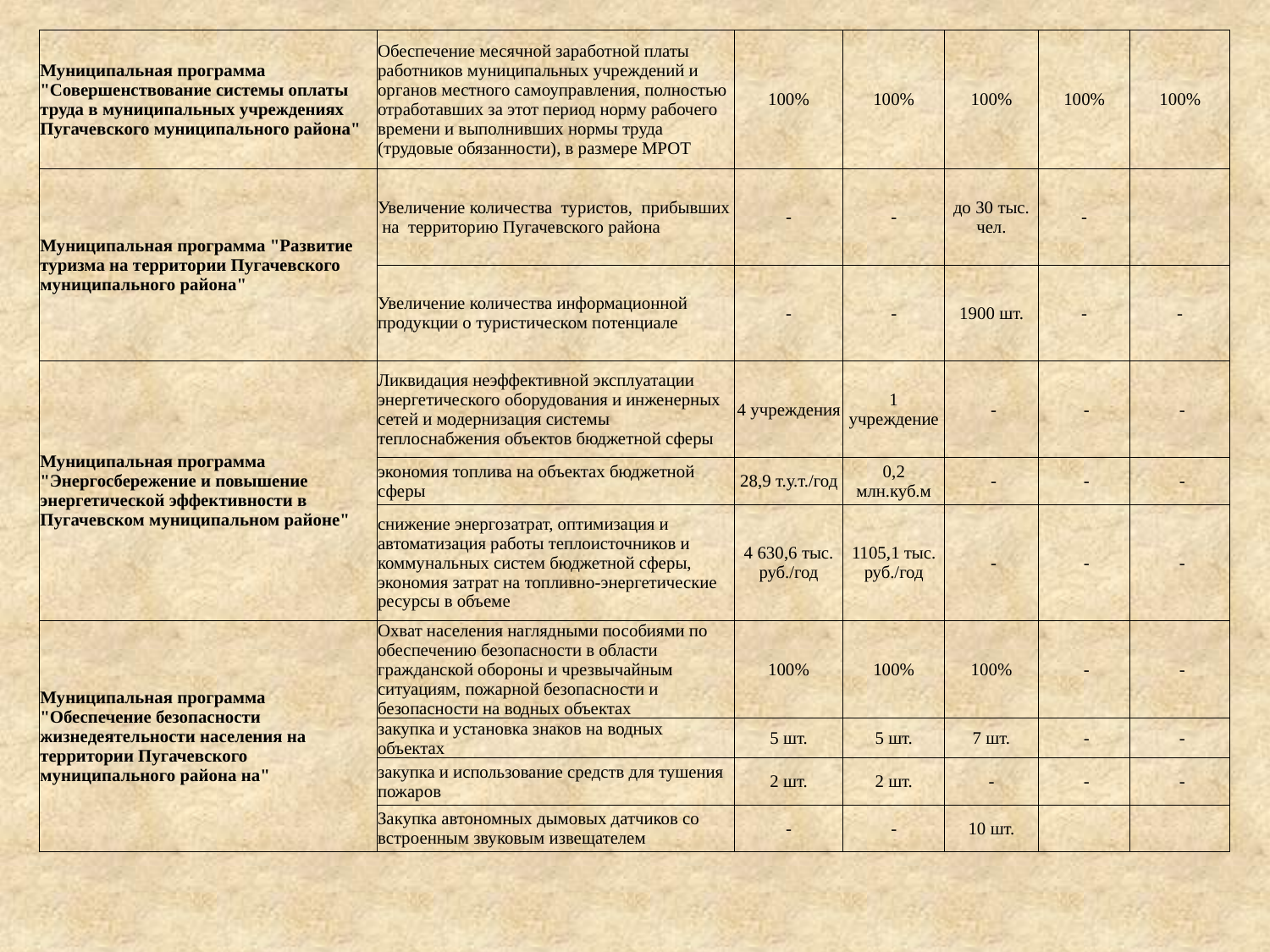

| Муниципальная программа "Совершенствование системы оплаты труда в муниципальных учреждениях Пугачевского муниципального района" | Обеспечение месячной заработной платы работников муниципальных учреждений и органов местного самоуправления, полностью отработавших за этот период норму рабочего времени и выполнивших нормы труда (трудовые обязанности), в размере МРОТ | 100% | 100% | 100% | 100% | 100% |
| --- | --- | --- | --- | --- | --- | --- |
| Муниципальная программа "Развитие туризма на территории Пугачевского муниципального района" | Увеличение количества туристов, прибывших на территорию Пугачевского района | - | - | до 30 тыс. чел. | - |  |
|  | Увеличение количества информационной продукции о туристическом потенциале | - | - | 1900 шт. | - | - |
| Муниципальная программа "Энергосбережение и повышение энергетической эффективности в Пугачевском муниципальном районе" | Ликвидация неэффективной эксплуатации энергетического оборудования и инженерных сетей и модернизация системы теплоснабжения объектов бюджетной сферы | 4 учреждения | 1 учреждение | - | - | - |
|  | экономия топлива на объектах бюджетной сферы | 28,9 т.у.т./год | 0,2 млн.куб.м | - | - | - |
|  | снижение энергозатрат, оптимизация и автоматизация работы теплоисточников и коммунальных систем бюджетной сферы, экономия затрат на топливно-энергетические ресурсы в объеме | 4 630,6 тыс. руб./год | 1105,1 тыс. руб./год | - | - | - |
| Муниципальная программа "Обеспечение безопасности жизнедеятельности населения на территории Пугачевского муниципального района на" | Охват населения наглядными пособиями по обеспечению безопасности в области гражданской обороны и чрезвычайным ситуациям, пожарной безопасности и безопасности на водных объектах | 100% | 100% | 100% | - | - |
|  | закупка и установка знаков на водных объектах | 5 шт. | 5 шт. | 7 шт. | - | - |
|  | закупка и использование средств для тушения пожаров | 2 шт. | 2 шт. | - | - | - |
|  | Закупка автономных дымовых датчиков со встроенным звуковым извещателем | - | - | 10 шт. |  |  |